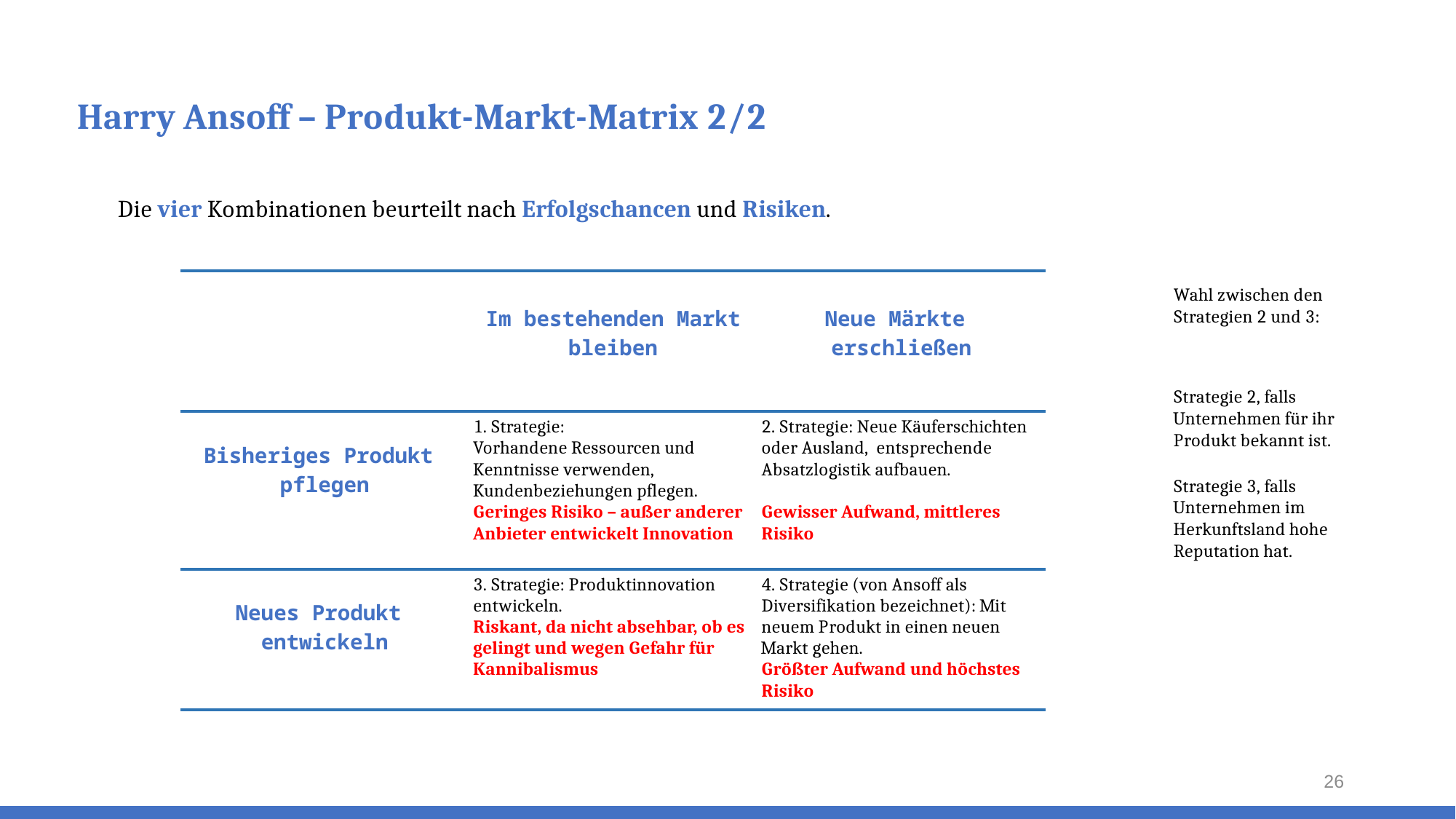

# Harry Ansoff – Produkt-Markt-Matrix 2/2
Die vier Kombinationen beurteilt nach Erfolgschancen und Risiken.

Wahl zwischen den Strategien 2 und 3:
Strategie 2, falls Unternehmen für ihr Produkt bekannt ist.
Strategie 3, falls Unternehmen im Herkunftsland hohe Reputation hat.
|  | Im bestehenden Markt bleiben | Neue Märkte erschließen |
| --- | --- | --- |
| Bisheriges Produkt pflegen | 1. Strategie: Vorhandene Ressourcen und Kenntnisse verwenden, Kundenbeziehungen pflegen. Geringes Risiko – außer anderer Anbieter entwickelt Innovation | 2. Strategie: Neue Käuferschichten oder Ausland, entsprechende Absatzlogistik aufbauen. Gewisser Aufwand, mittleres Risiko |
| Neues Produkt entwickeln | 3. Strategie: Produktinnovation entwickeln. Riskant, da nicht absehbar, ob es gelingt und wegen Gefahr für Kannibalismus | 4. Strategie (von Ansoff als Diversifikation bezeichnet): Mit neuem Produkt in einen neuen Markt gehen. Größter Aufwand und höchstes Risiko |
26